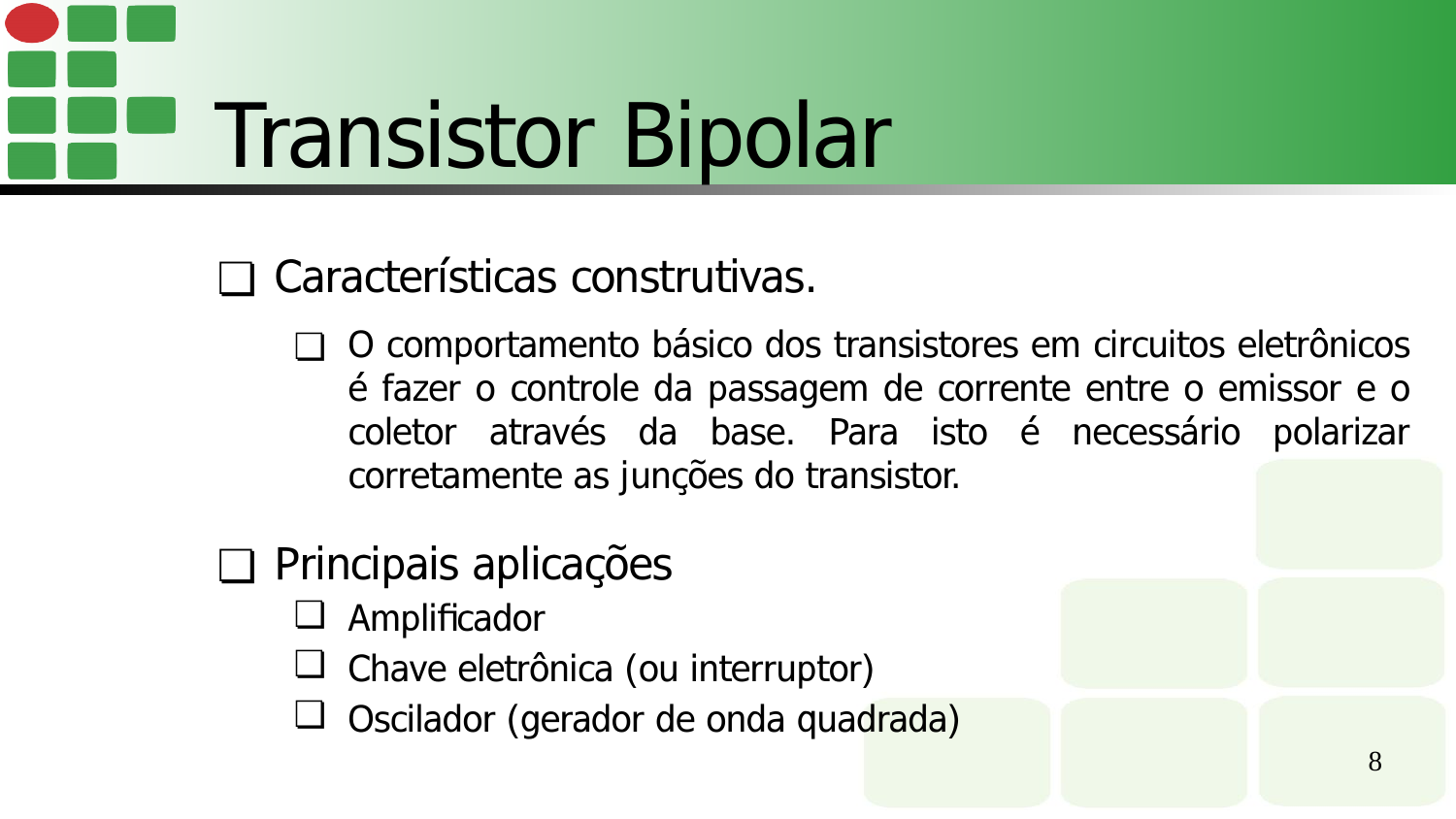

Transistor Bipolar
Características construtivas.
O comportamento básico dos transistores em circuitos eletrônicos é fazer o controle da passagem de corrente entre o emissor e o coletor através da base. Para isto é necessário polarizar corretamente as junções do transistor.
Principais aplicações
Amplificador
Chave eletrônica (ou interruptor)
Oscilador (gerador de onda quadrada)
8